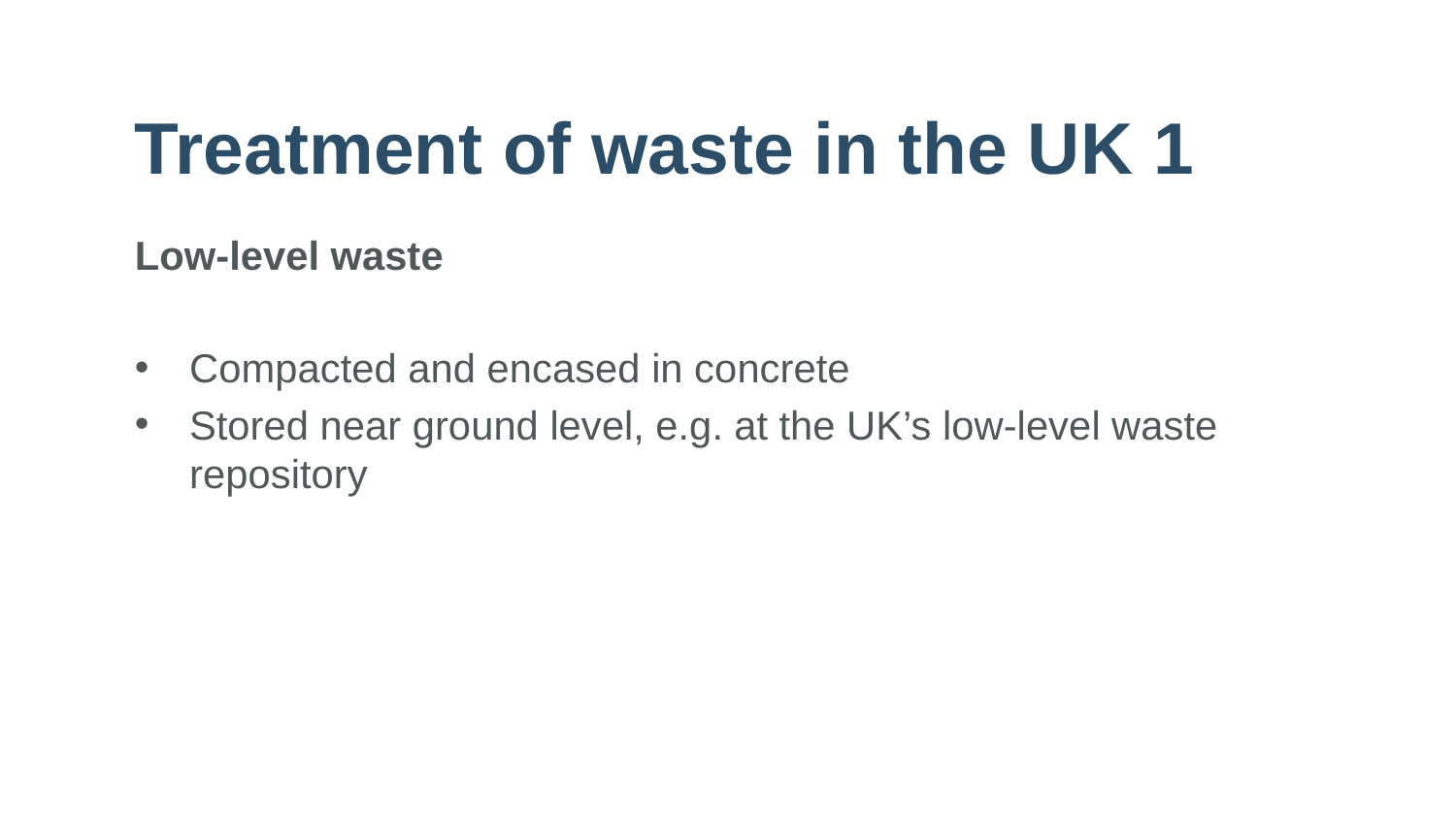

# Treatment of waste in the UK 1
Low-level waste

Compacted and encased in concrete
Stored near ground level, e.g. at the UK’s low-level waste repository